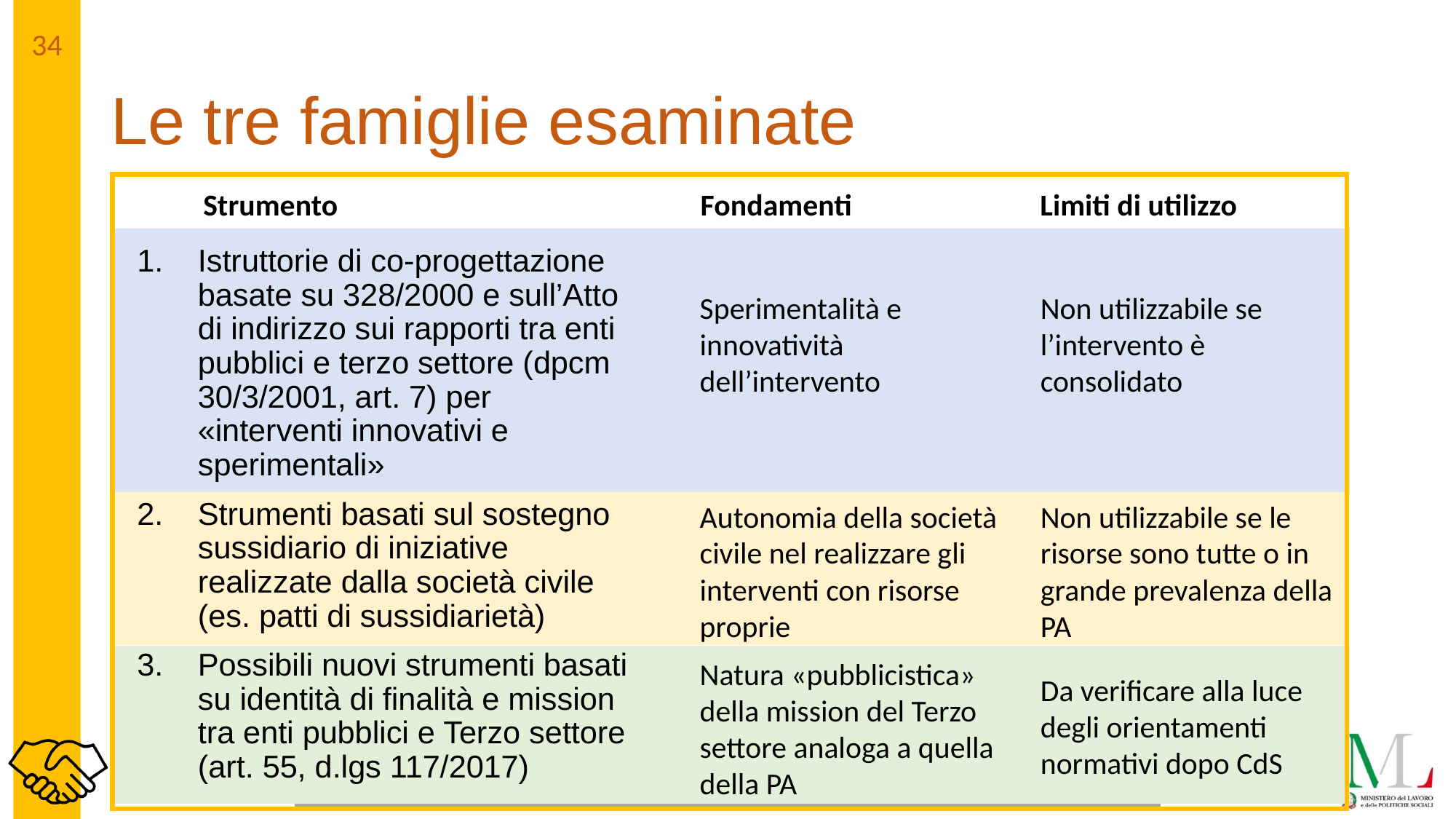

# Le tre famiglie esaminate

Strumento
Fondamenti
Limiti di utilizzo

Istruttorie di co-progettazione basate su 328/2000 e sull’Atto di indirizzo sui rapporti tra enti pubblici e terzo settore (dpcm 30/3/2001, art. 7) per «interventi innovativi e sperimentali»
Strumenti basati sul sostegno sussidiario di iniziative realizzate dalla società civile (es. patti di sussidiarietà)
Possibili nuovi strumenti basati su identità di finalità e mission tra enti pubblici e Terzo settore (art. 55, d.lgs 117/2017)
Sperimentalità e innovatività dell’intervento
Non utilizzabile se l’intervento è consolidato

Autonomia della società civile nel realizzare gli interventi con risorse proprie
Non utilizzabile se le risorse sono tutte o in grande prevalenza della PA

Natura «pubblicistica» della mission del Terzo settore analoga a quella della PA
Da verificare alla luce degli orientamenti normativi dopo CdS
34